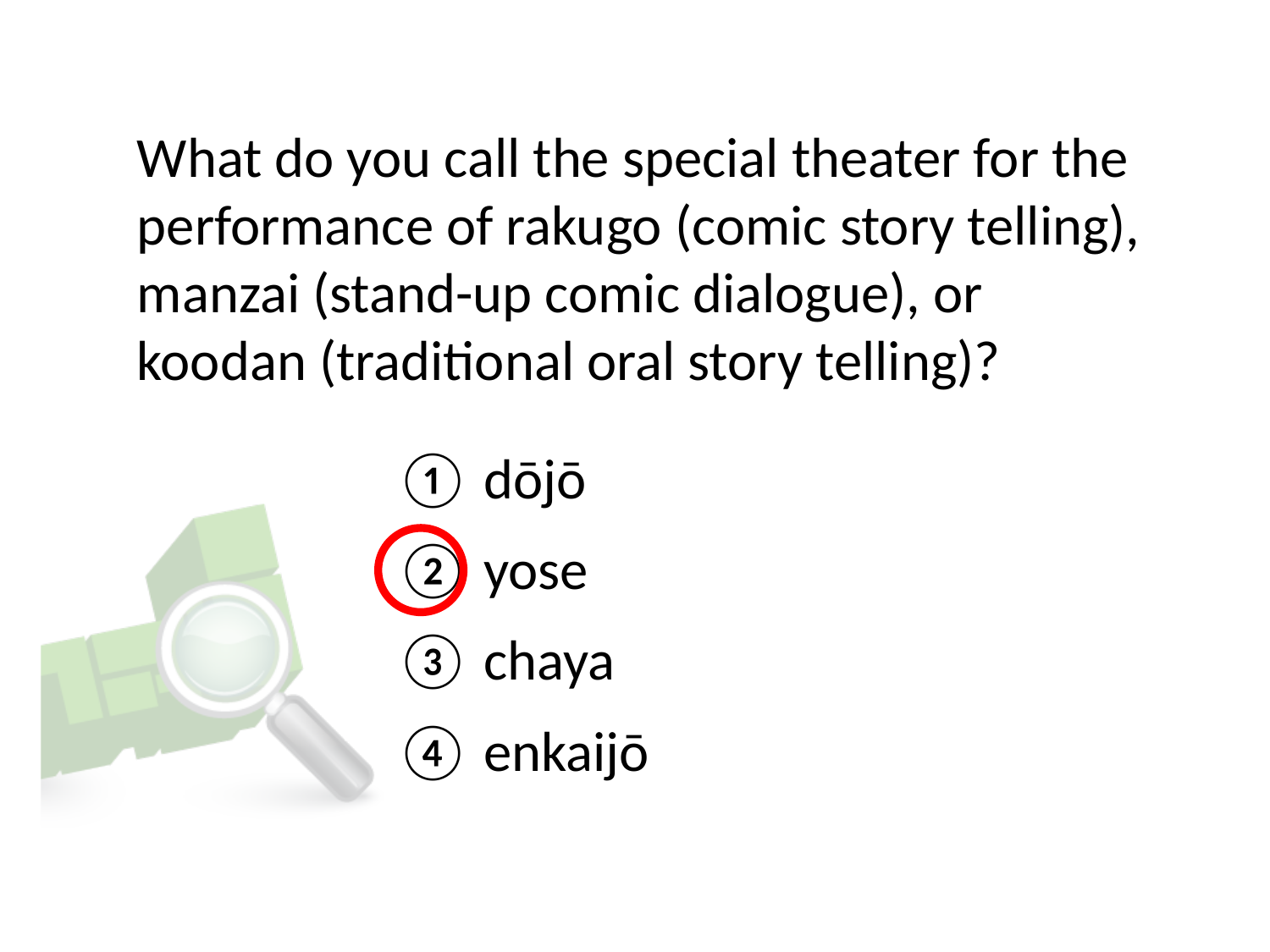

# What do you call the special theater for the performance of rakugo (comic story telling), manzai (stand-up comic dialogue), or koodan (traditional oral story telling)?
① dōjō
② yose
③ chaya
④ enkaijō